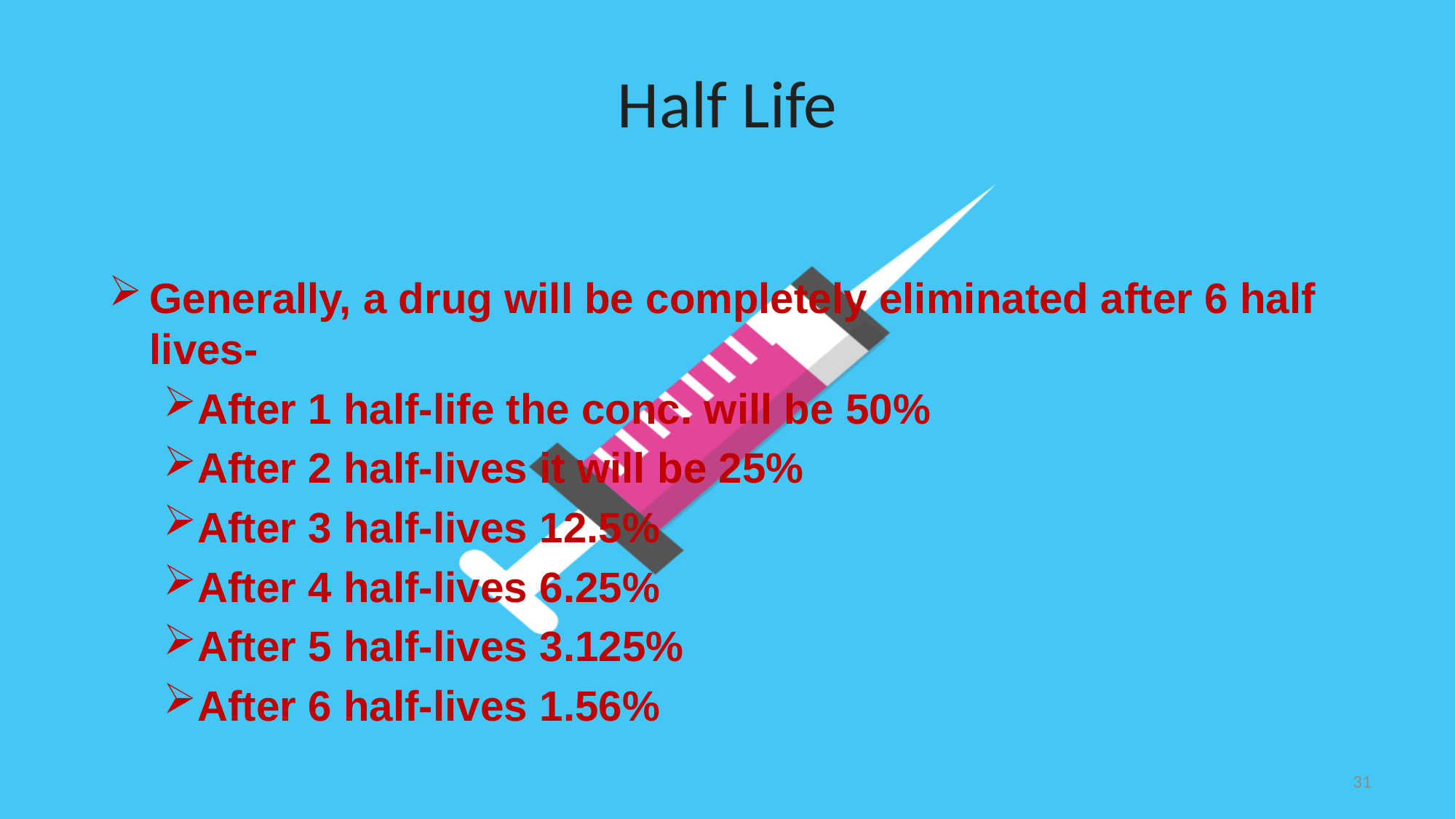

# Half Life
Generally, a drug will be completely eliminated after 6 half lives-
After 1 half-life the conc. will be 50%
After 2 half-lives it will be 25%
After 3 half-lives 12.5%
After 4 half-lives 6.25%
After 5 half-lives 3.125%
After 6 half-lives 1.56%
31